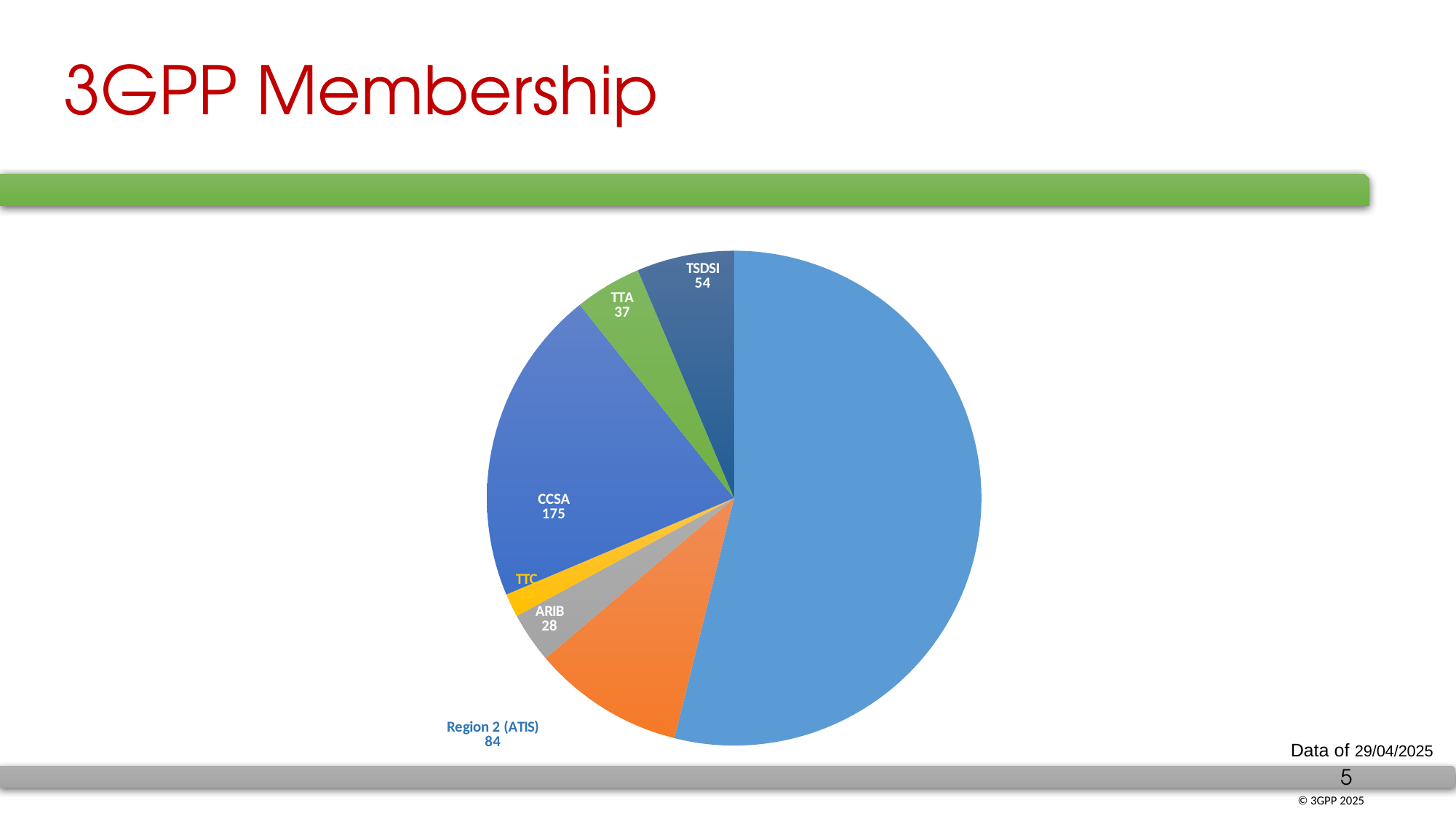

# 3GPP Membership

[unsupported chart]

Data of 29/04/2025